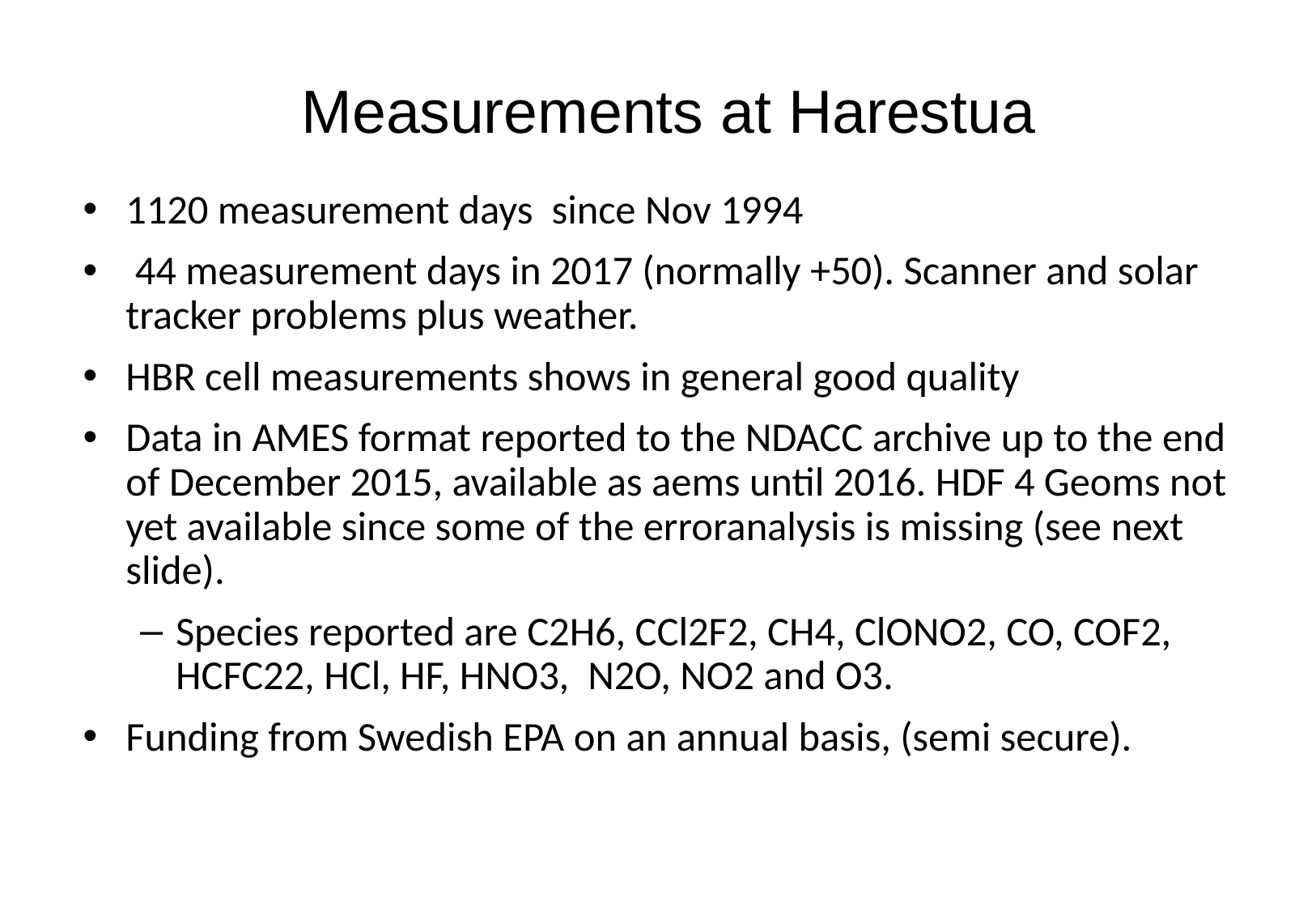

# Measurements at Harestua
1120 measurement days  since Nov 1994
 44 measurement days in 2017 (normally +50). Scanner and solar tracker problems plus weather.
HBR cell measurements shows in general good quality
Data in AMES format reported to the NDACC archive up to the end of December 2015, available as aems until 2016. HDF 4 Geoms not yet available since some of the erroranalysis is missing (see next slide).
Species reported are C2H6, CCl2F2, CH4, ClONO2, CO, COF2, HCFC22, HCl, HF, HNO3,  N2O, NO2 and O3.
Funding from Swedish EPA on an annual basis, (semi secure).